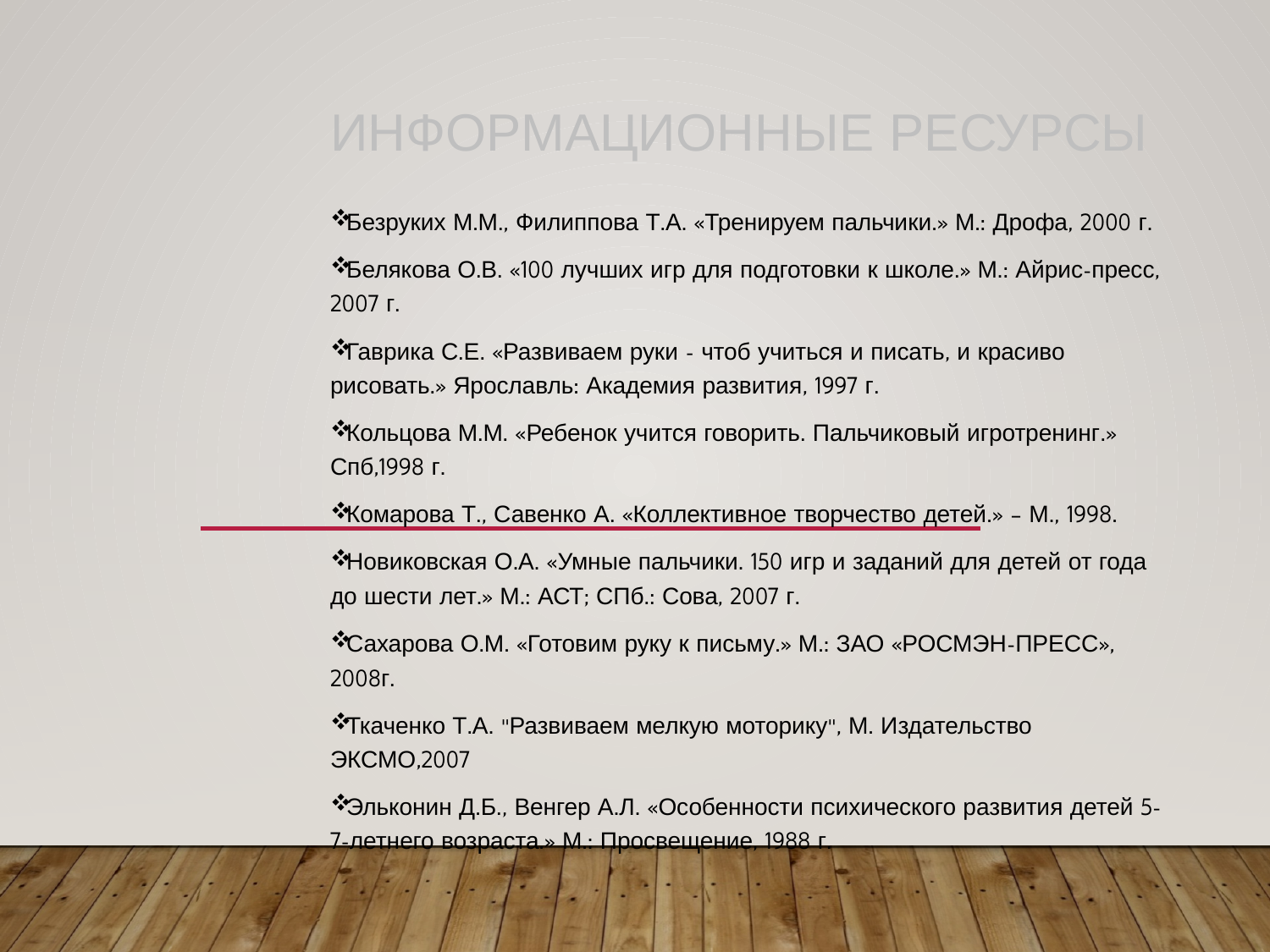

# Информационные ресурсы
Безруких М.М., Филиппова Т.А. «Тренируем пальчики.» М.: Дрофа, 2000 г.
Белякова О.В. «100 лучших игр для подготовки к школе.» М.: Айрис-пресс, 2007 г.
Гаврика С.Е. «Развиваем руки - чтоб учиться и писать, и красиво рисовать.» Ярославль: Академия развития, 1997 г.
Кольцова М.М. «Ребенок учится говорить. Пальчиковый игротренинг.» Спб,1998 г.
Комарова Т., Савенко А. «Коллективное творчество детей.» – М., 1998.
Новиковская О.А. «Умные пальчики. 150 игр и заданий для детей от года до шести лет.» М.: АСТ; СПб.: Сова, 2007 г.
Сахарова О.М. «Готовим руку к письму.» М.: ЗАО «РОСМЭН-ПРЕСС», 2008г.
Ткаченко Т.А. "Развиваем мелкую моторику", М. Издательство ЭКСМО,2007
Эльконин Д.Б., Венгер А.Л. «Особенности психического развития детей 5-7-летнего возраста.» М.: Просвещение, 1988 г.